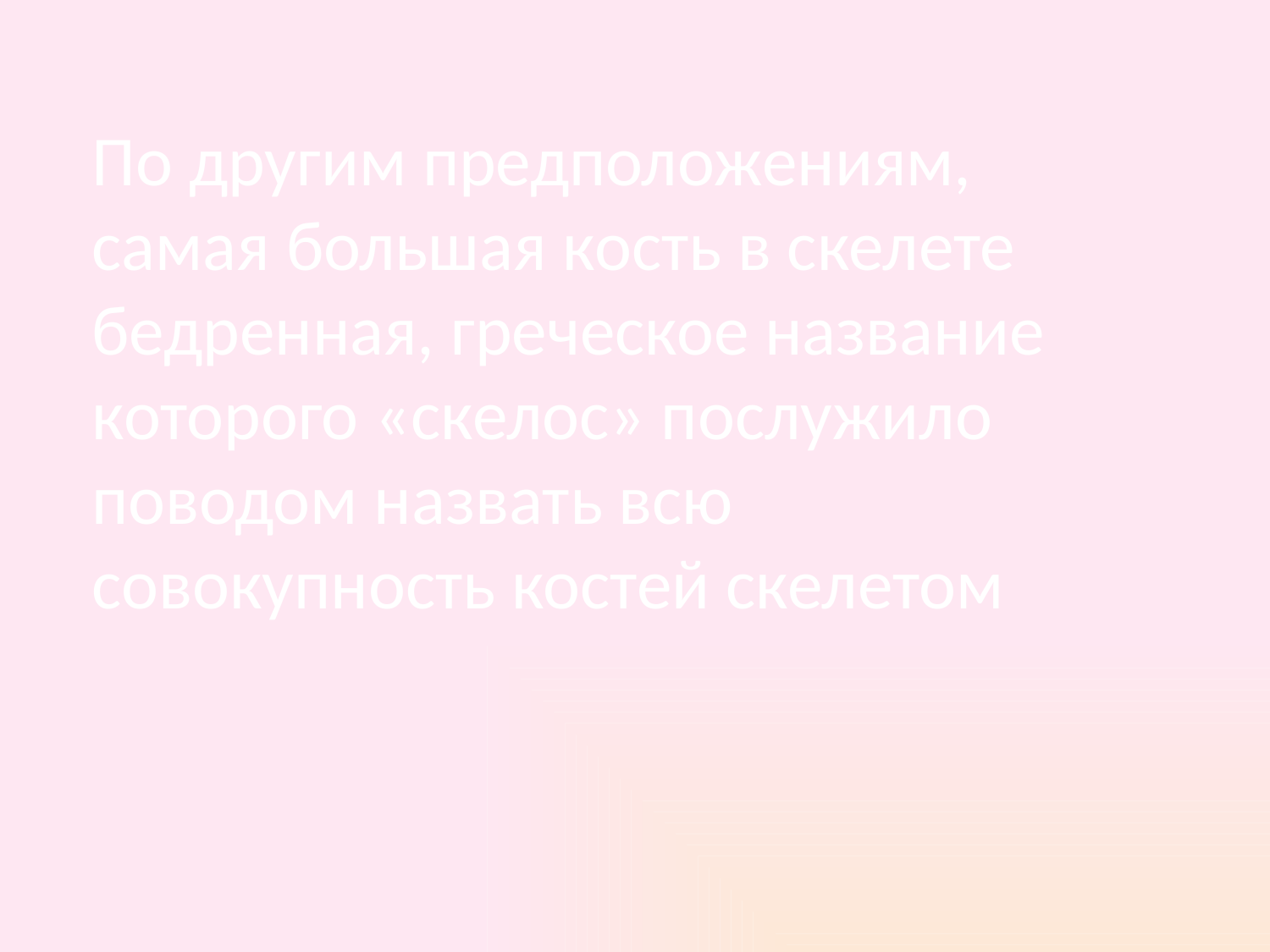

По другим предположениям, самая большая кость в скелете бедренная, греческое название которого «скелос» послужило поводом назвать всю совокупность костей скелетом